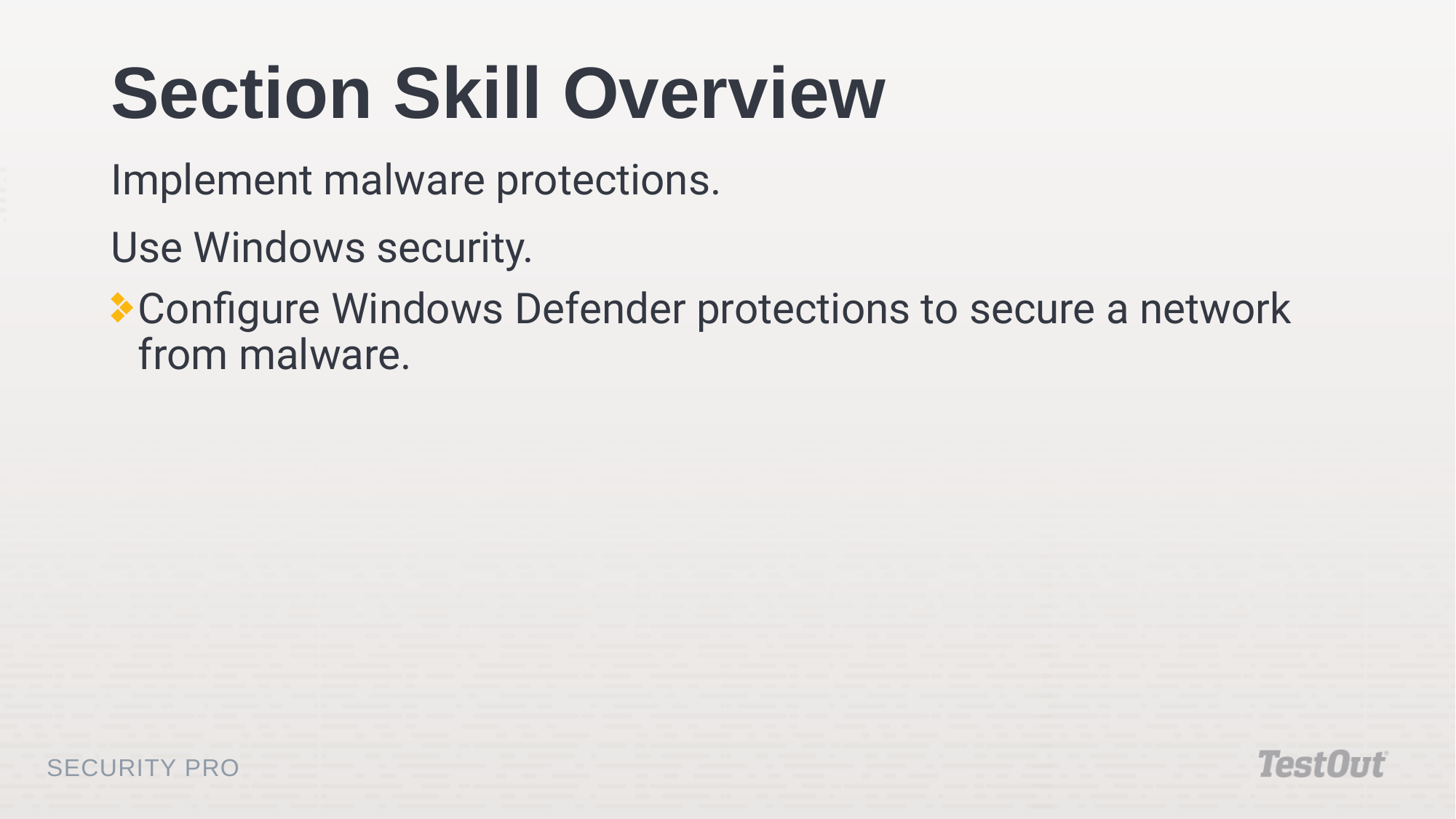

# Section Skill Overview
Implement malware protections.
Use Windows security.
Configure Windows Defender protections to secure a network from malware.
Security Pro